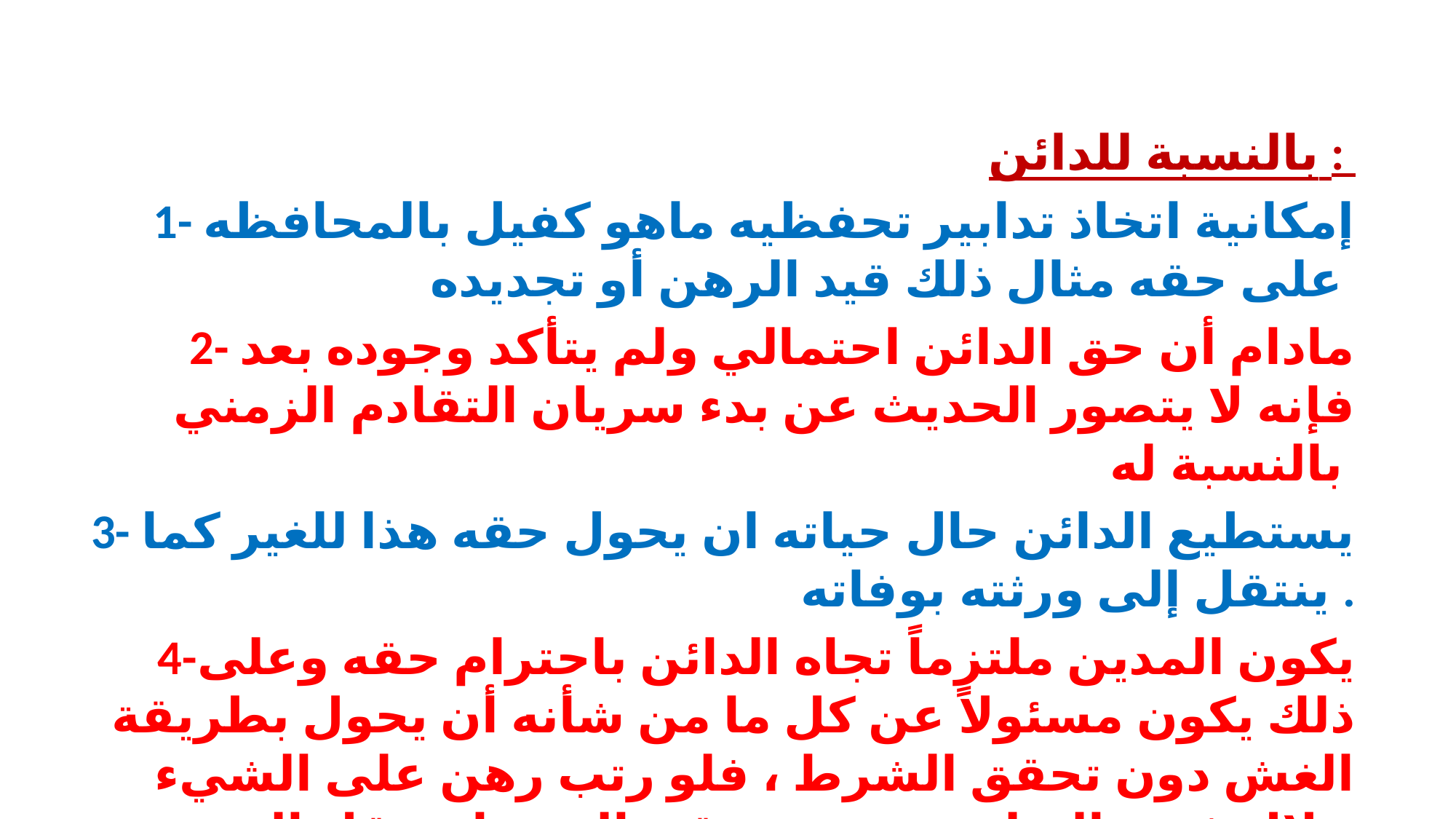

بالنسبة للدائن :
1- إمكانية اتخاذ تدابير تحفظيه ماهو كفيل بالمحافظه على حقه مثال ذلك قيد الرهن أو تجديده
2- مادام أن حق الدائن احتمالي ولم يتأكد وجوده بعد فإنه لا يتصور الحديث عن بدء سريان التقادم الزمني بالنسبة له
3- يستطيع الدائن حال حياته ان يحول حقه هذا للغير كما ينتقل إلى ورثته بوفاته .
4-يكون المدين ملتزماً تجاه الدائن باحترام حقه وعلى ذلك يكون مسئولاً عن كل ما من شأنه أن يحول بطريقة الغش دون تحقق الشرط ، فلو رتب رهن على الشيء خلال فترة التعليق بمجرد تحقق الشرط ينتقل الشيء للدائن مطهرا من الرهن .